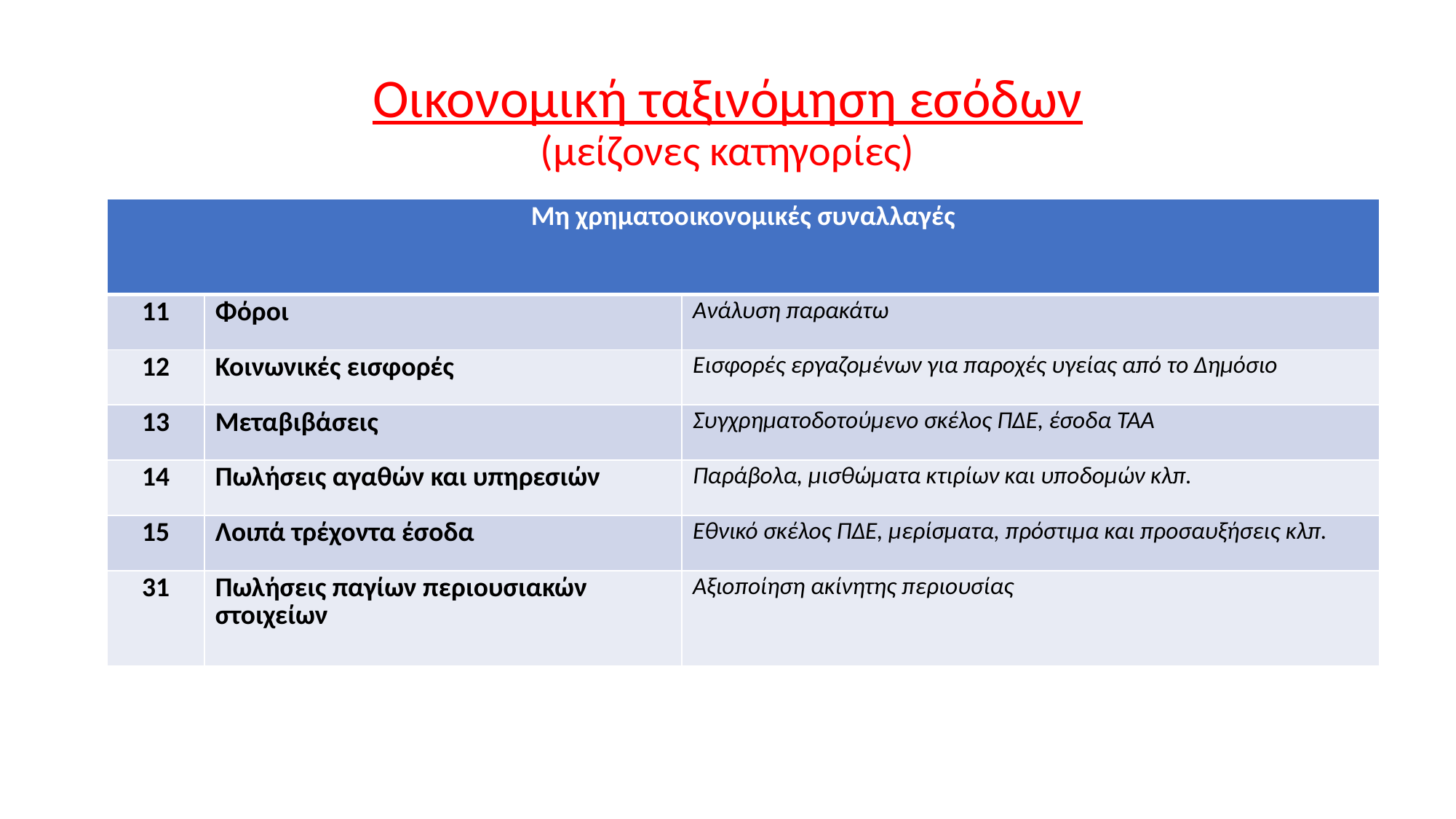

# Οικονομική ταξινόμηση εσόδων (μείζονες κατηγορίες)
| Μη χρηματοοικονομικές συναλλαγές |  |  |
| --- | --- | --- |
| 11 | Φόροι | Ανάλυση παρακάτω |
| 12 | Κοινωνικές εισφορές | Εισφορές εργαζομένων για παροχές υγείας από το Δημόσιο |
| 13 | Μεταβιβάσεις | Συγχρηματοδοτούμενο σκέλος ΠΔΕ, έσοδα ΤΑΑ |
| 14 | Πωλήσεις αγαθών και υπηρεσιών | Παράβολα, μισθώματα κτιρίων και υποδομών κλπ. |
| 15 | Λοιπά τρέχοντα έσοδα | Εθνικό σκέλος ΠΔΕ, μερίσματα, πρόστιμα και προσαυξήσεις κλπ. |
| 31 | Πωλήσεις παγίων περιουσιακών στοιχείων | Αξιοποίηση ακίνητης περιουσίας |